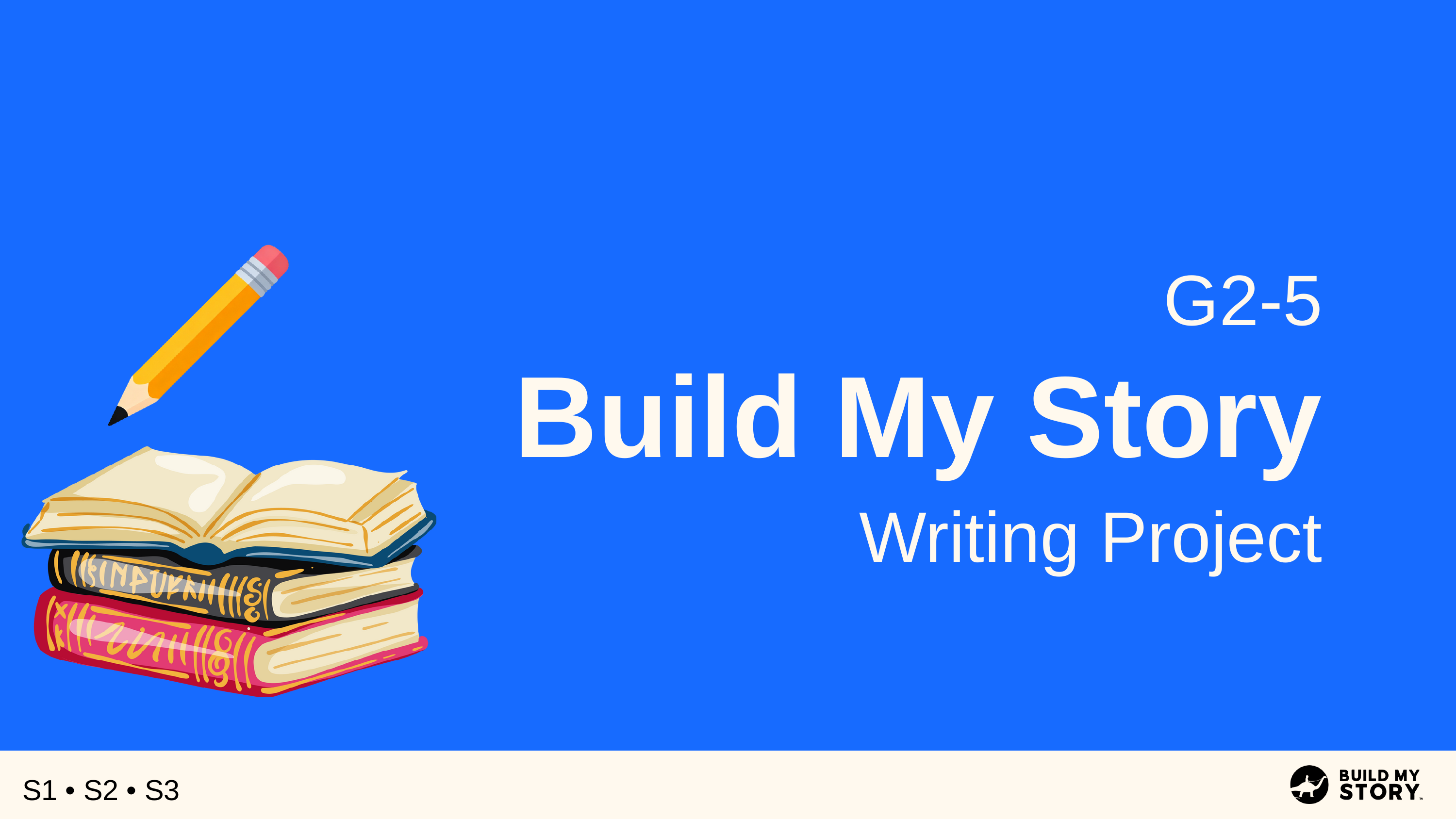

G2-5

Build My Story

Writing Project

S1 • S2 • S3